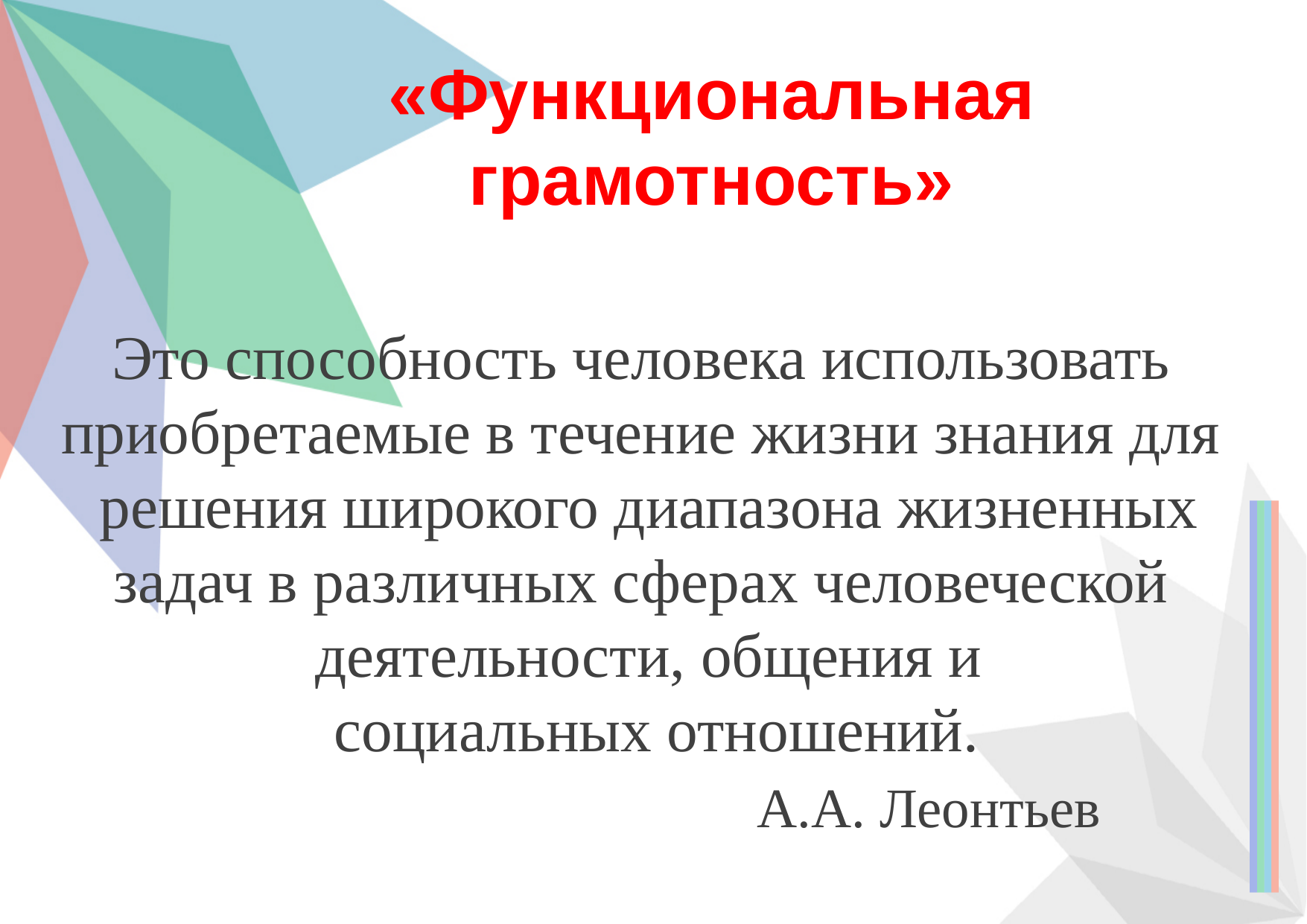

«Функциональная грамотность»

Это способность человека использовать
приобретаемые в течение жизни знания для
решения широкого диапазона жизненных
задач в различных сферах человеческой
деятельности, общения и
 социальных отношений.
                                   А.А. Леонтьев